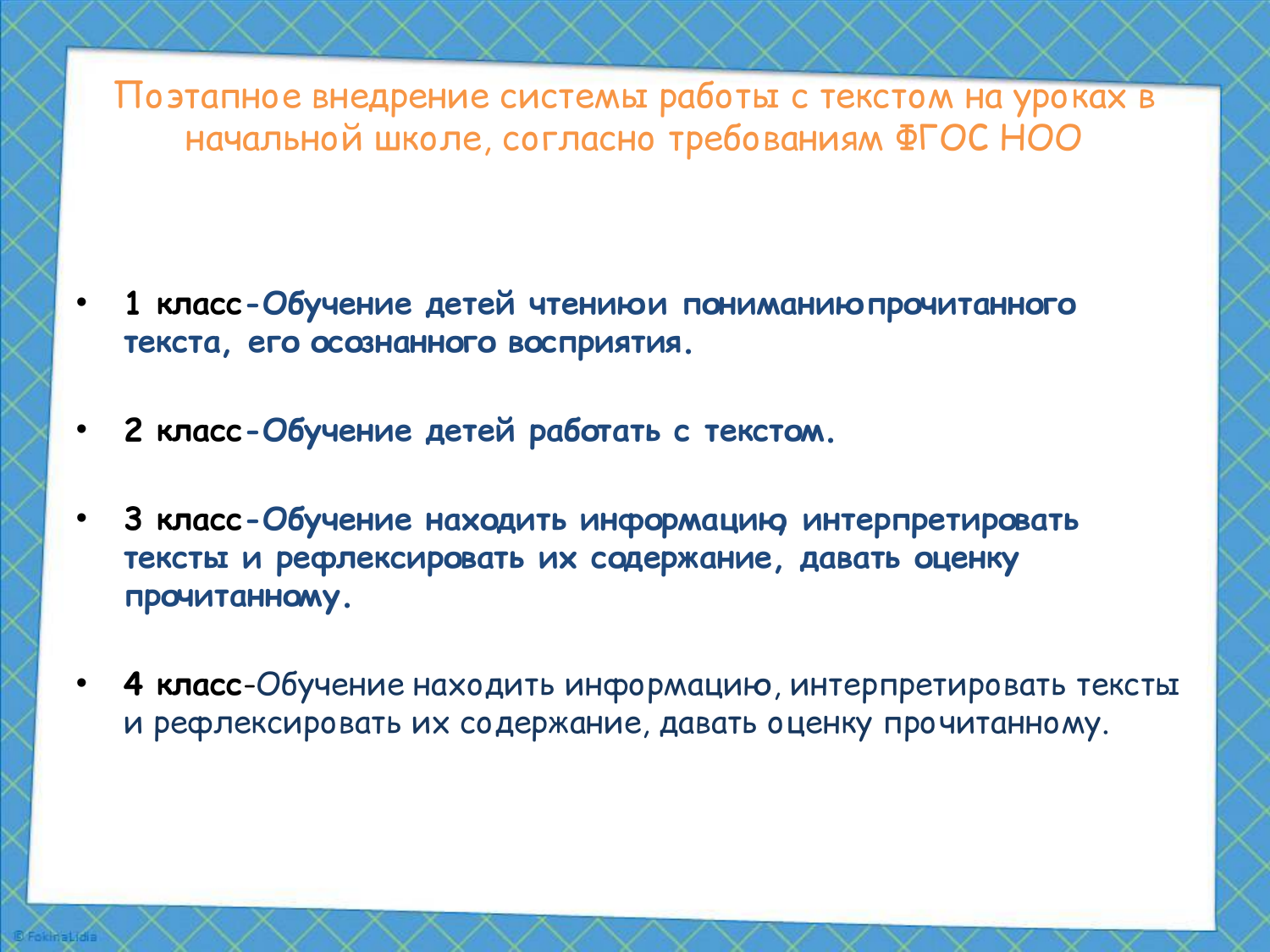

# Поэтапное внедрение системы работы с текстом на уроках в начальной школе, согласно требованиям ФГОС НОО
1 класс-Обучение детей чтению и пониманию прочитанного текста, его осознанного восприятия.

2 класс-Обучение детей работать с текстом.

3 класс-Обучение находить информацию, интерпретировать тексты и рефлексировать их содержание, давать оценку прочитанному.

4 класс-Обучение находить информацию, интерпретировать тексты и рефлексировать их содержание, давать оценку прочитанному.